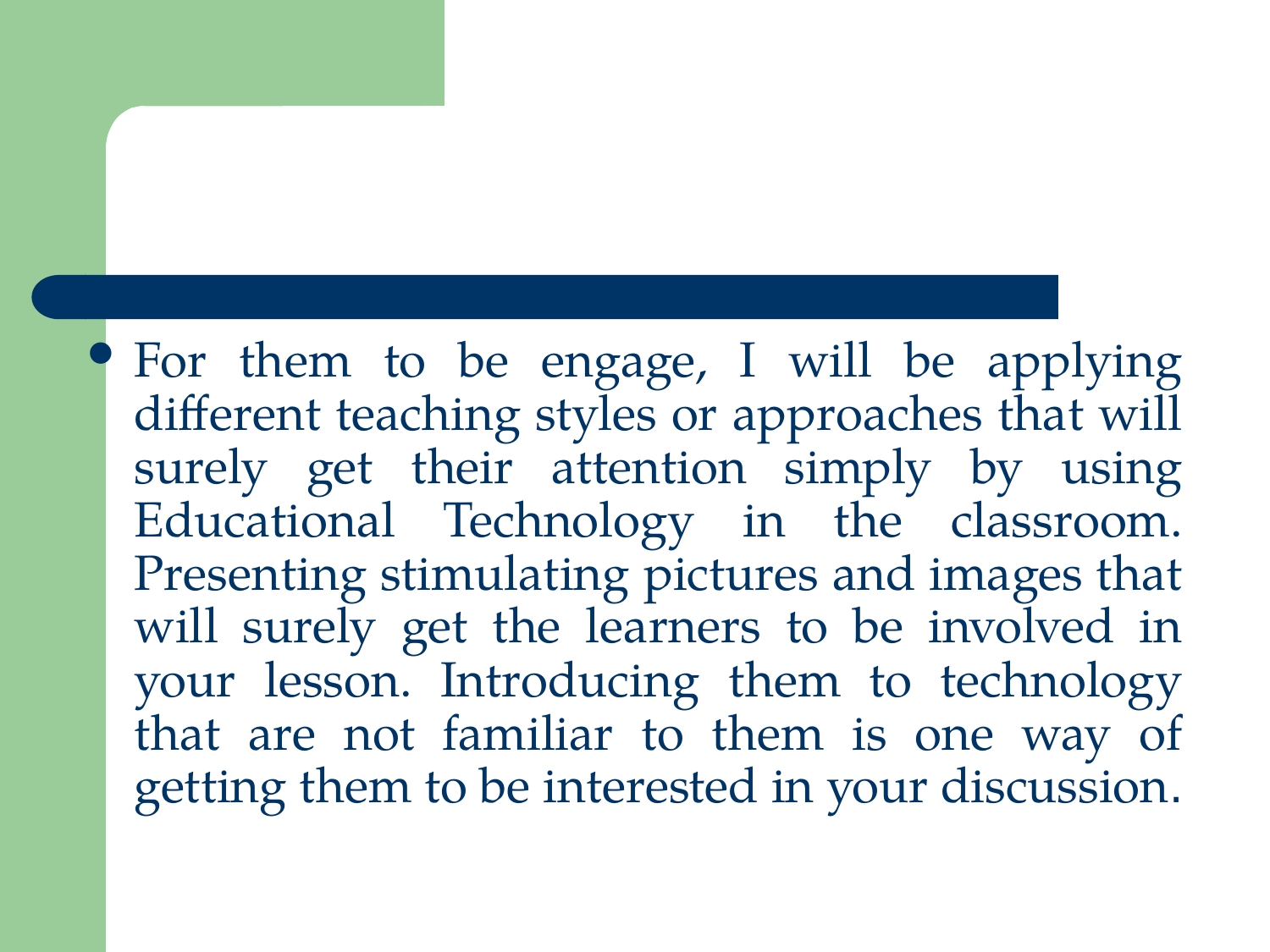

#
For them to be engage, I will be applying different teaching styles or approaches that will surely get their attention simply by using Educational Technology in the classroom. Presenting stimulating pictures and images that will surely get the learners to be involved in your lesson. Introducing them to technology that are not familiar to them is one way of getting them to be interested in your discussion.